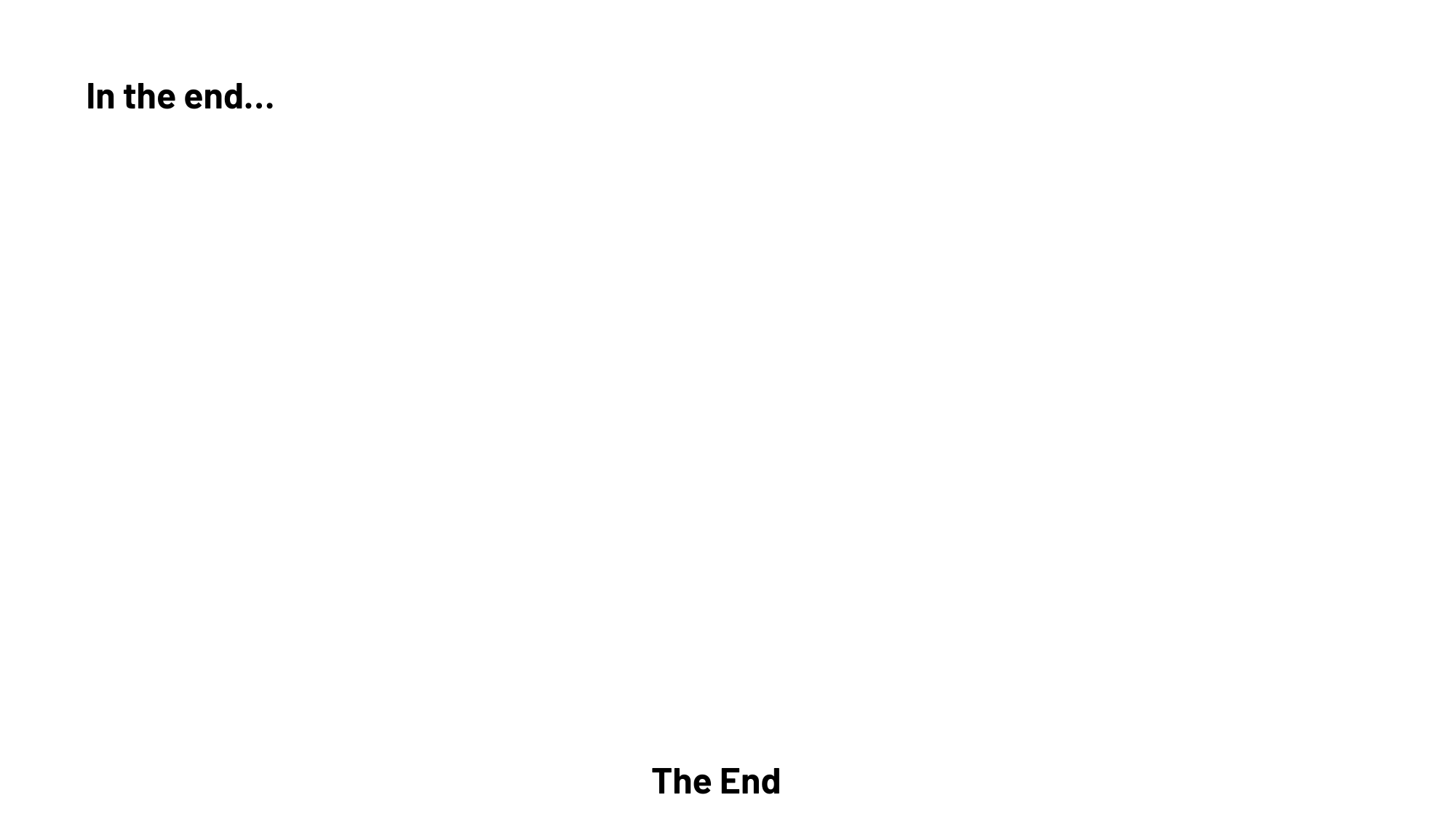

# The End
In the end…

The End